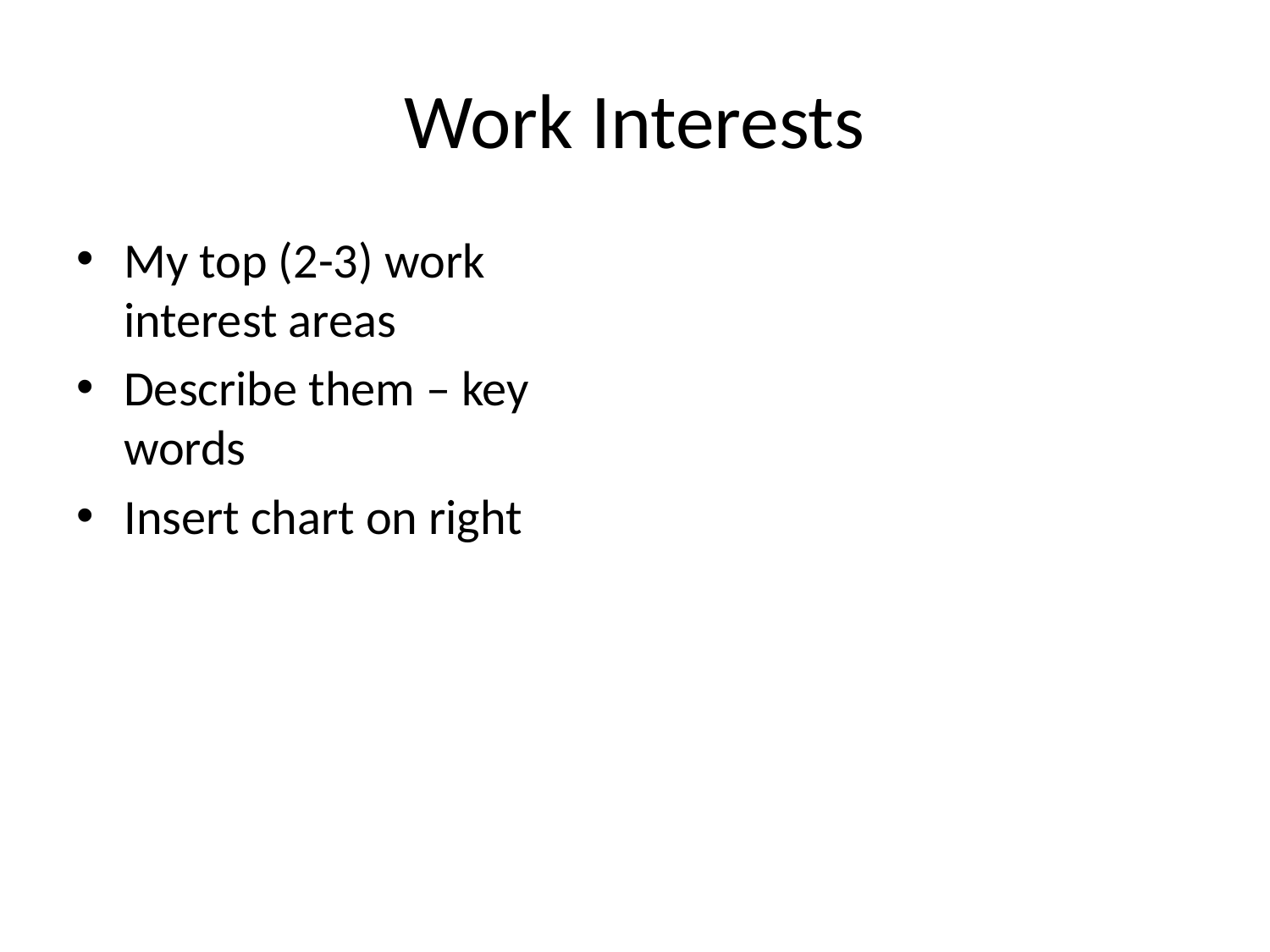

# Work Interests
My top (2-3) work interest areas
Describe them – key words
Insert chart on right